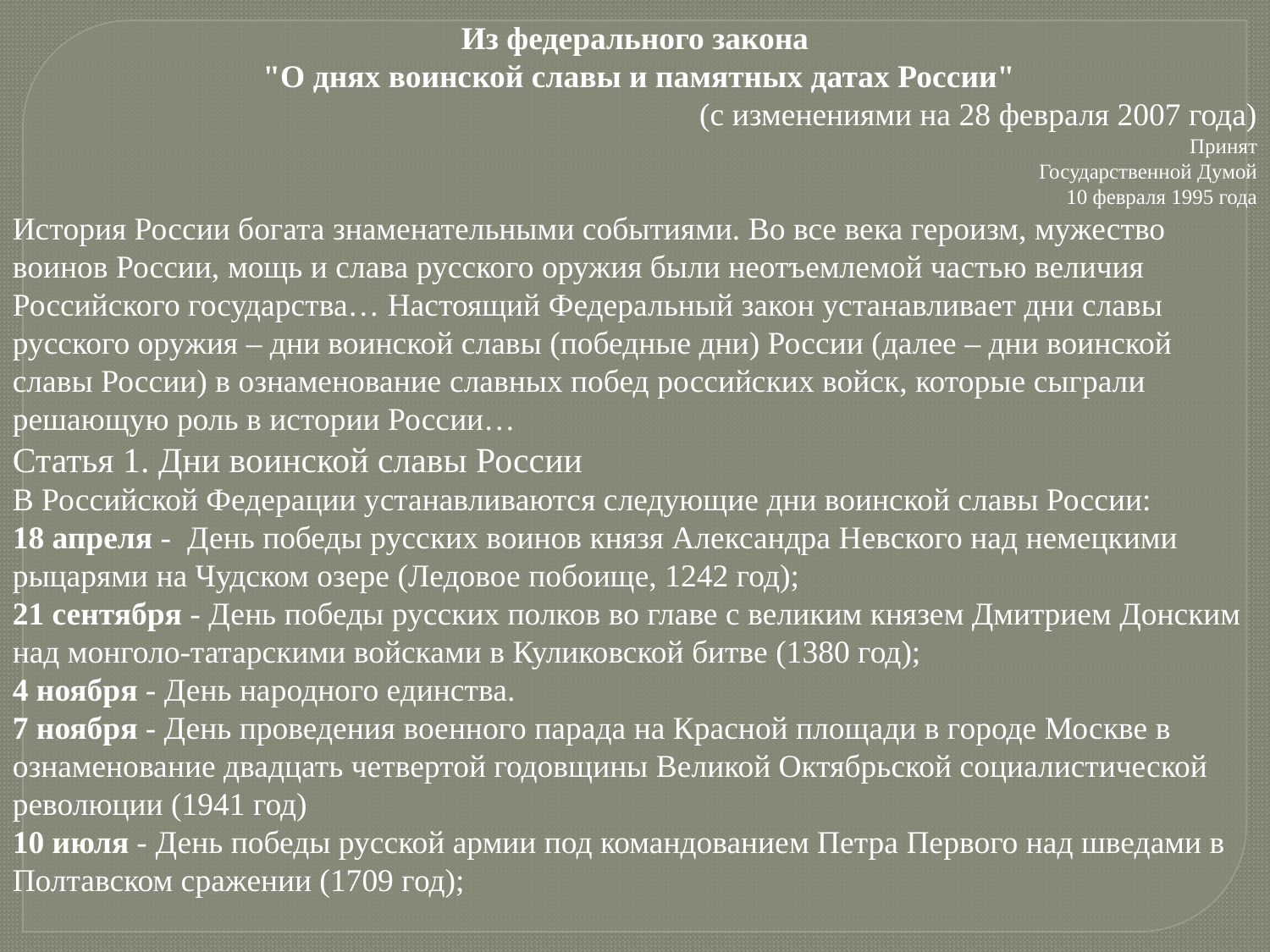

Из федерального закона
 "О днях воинской славы и памятных датах России"
(с изменениями на 28 февраля 2007 года)
Принят
Государственной Думой
 10 февраля 1995 года
История России богата знаменательными событиями. Во все века героизм, мужество воинов России, мощь и слава русского оружия были неотъемлемой частью величия Российского государства… Настоящий Федеральный закон устанавливает дни славы русского оружия – дни воинской славы (победные дни) России (далее – дни воинской славы России) в ознаменование славных побед российских войск, которые сыграли решающую роль в истории России…
Статья 1. Дни воинской славы России
В Российской Федерации устанавливаются следующие дни воинской славы России:
18 апреля -	  День победы русских воинов князя Александра Невского над немецкими рыцарями на Чудском озере (Ледовое побоище, 1242 год);
21 сентября -	 День победы русских полков во главе с великим князем Дмитрием Донским над монголо-татарскими войсками в Куликовской битве (1380 год);
4 ноября - День народного единства.
7 ноября - День проведения военного парада на Красной площади в городе Москве в ознаменование двадцать четвертой годовщины Великой Октябрьской социалистической революции (1941 год)
10 июля -	 День победы русской армии под командованием Петра Первого над шведами в Полтавском сражении (1709 год);